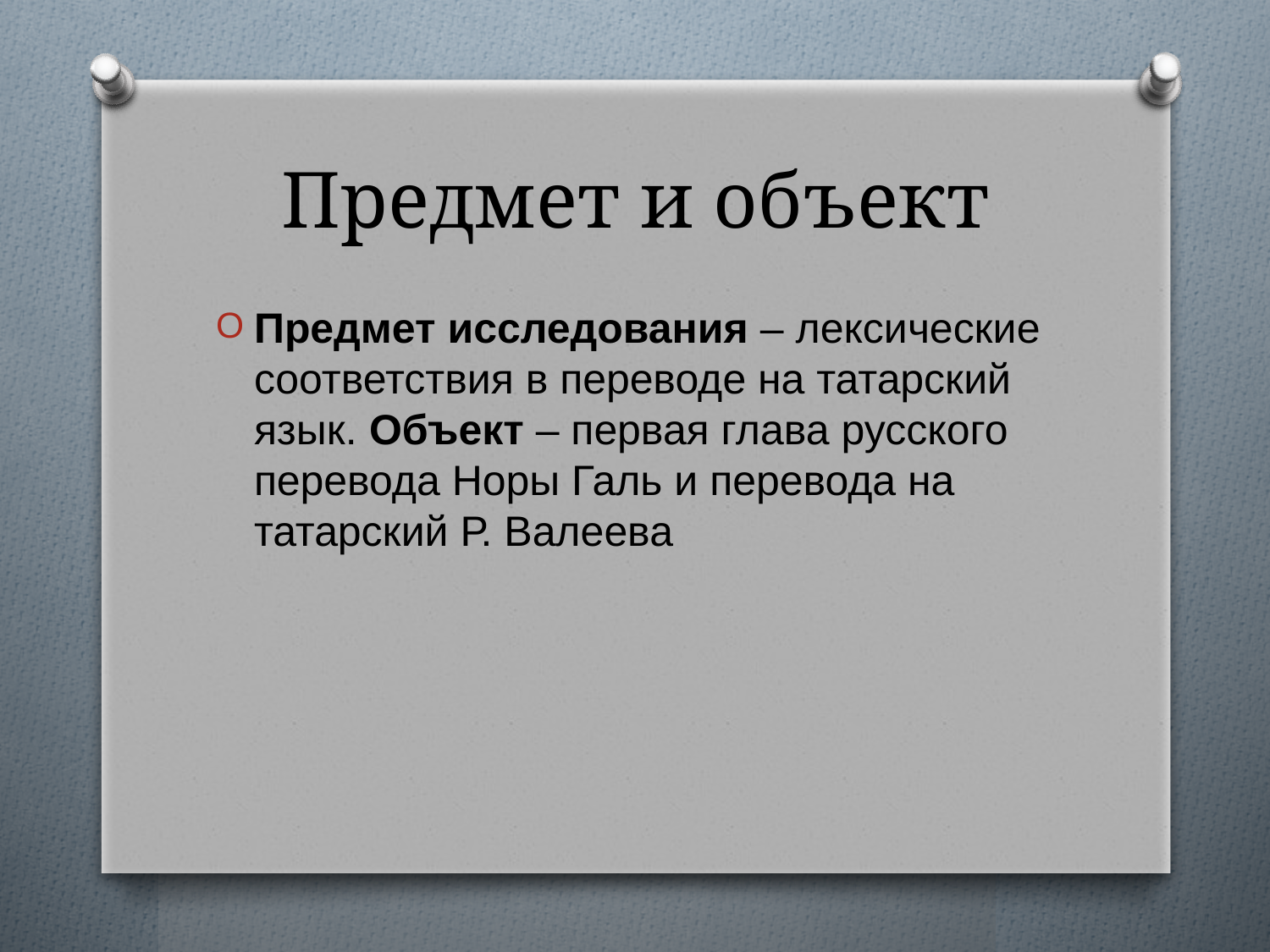

# Предмет и объект
Предмет исследования – лексические соответствия в переводе на татарский язык. Объект – первая глава русского перевода Норы Галь и перевода на татарский Р. Валеева